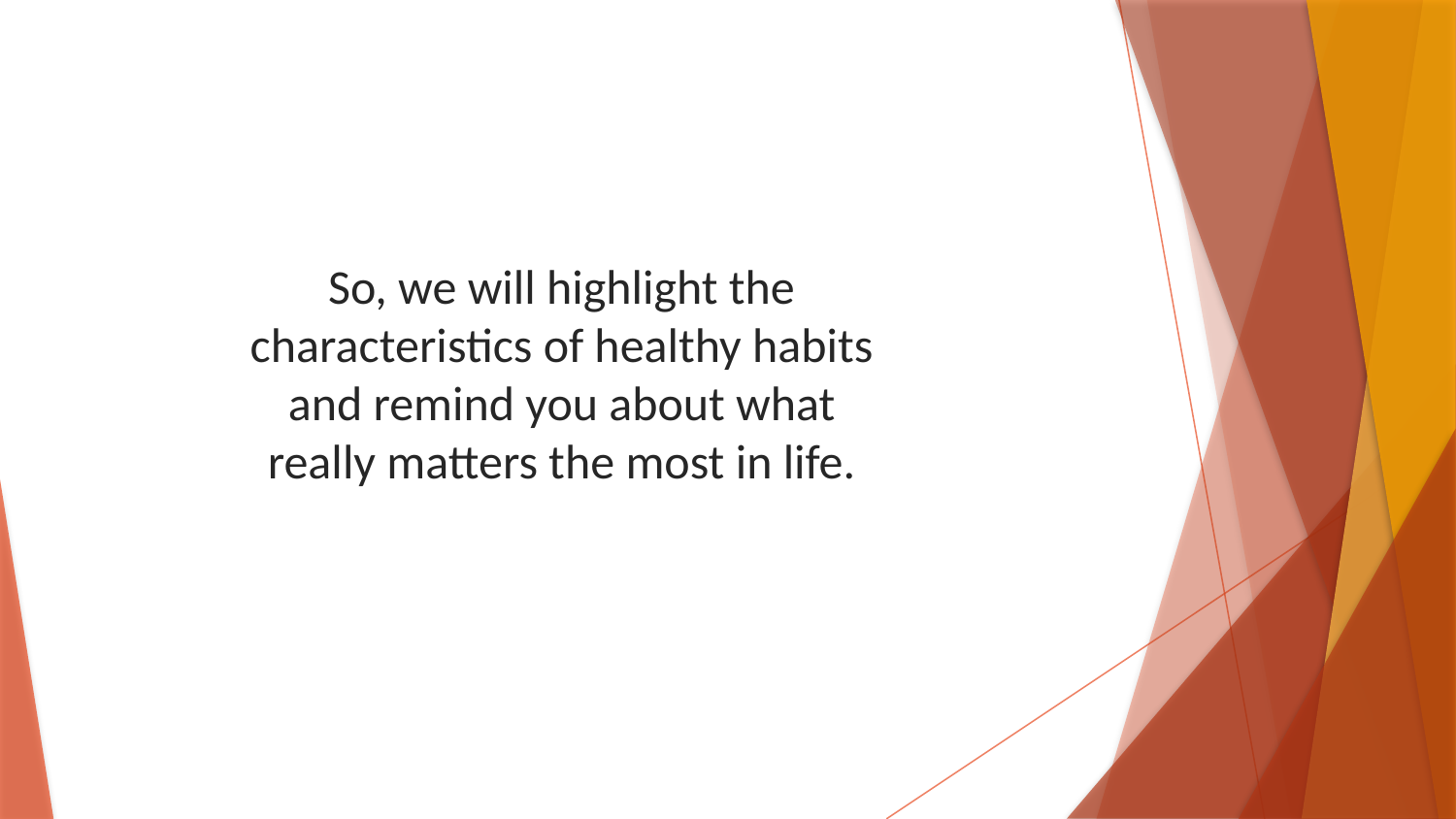

So, we will highlight the characteristics of healthy habits and remind you about what really matters the most in life.